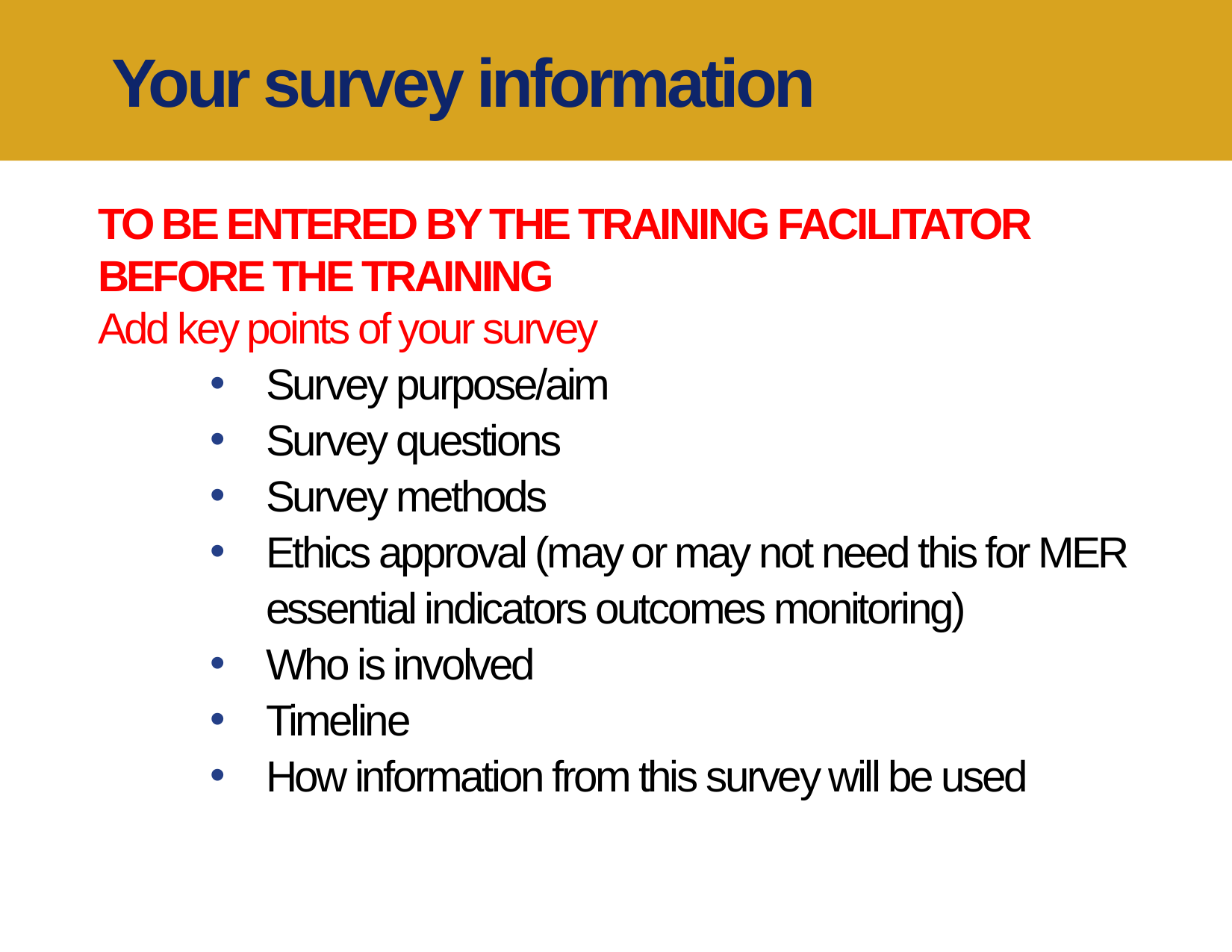

Your survey information
TO BE ENTERED BY THE TRAINING FACILITATOR BEFORE THE TRAINING
Add key points of your survey
Survey purpose/aim
Survey questions
Survey methods
Ethics approval (may or may not need this for MER essential indicators outcomes monitoring)
Who is involved
Timeline
How information from this survey will be used